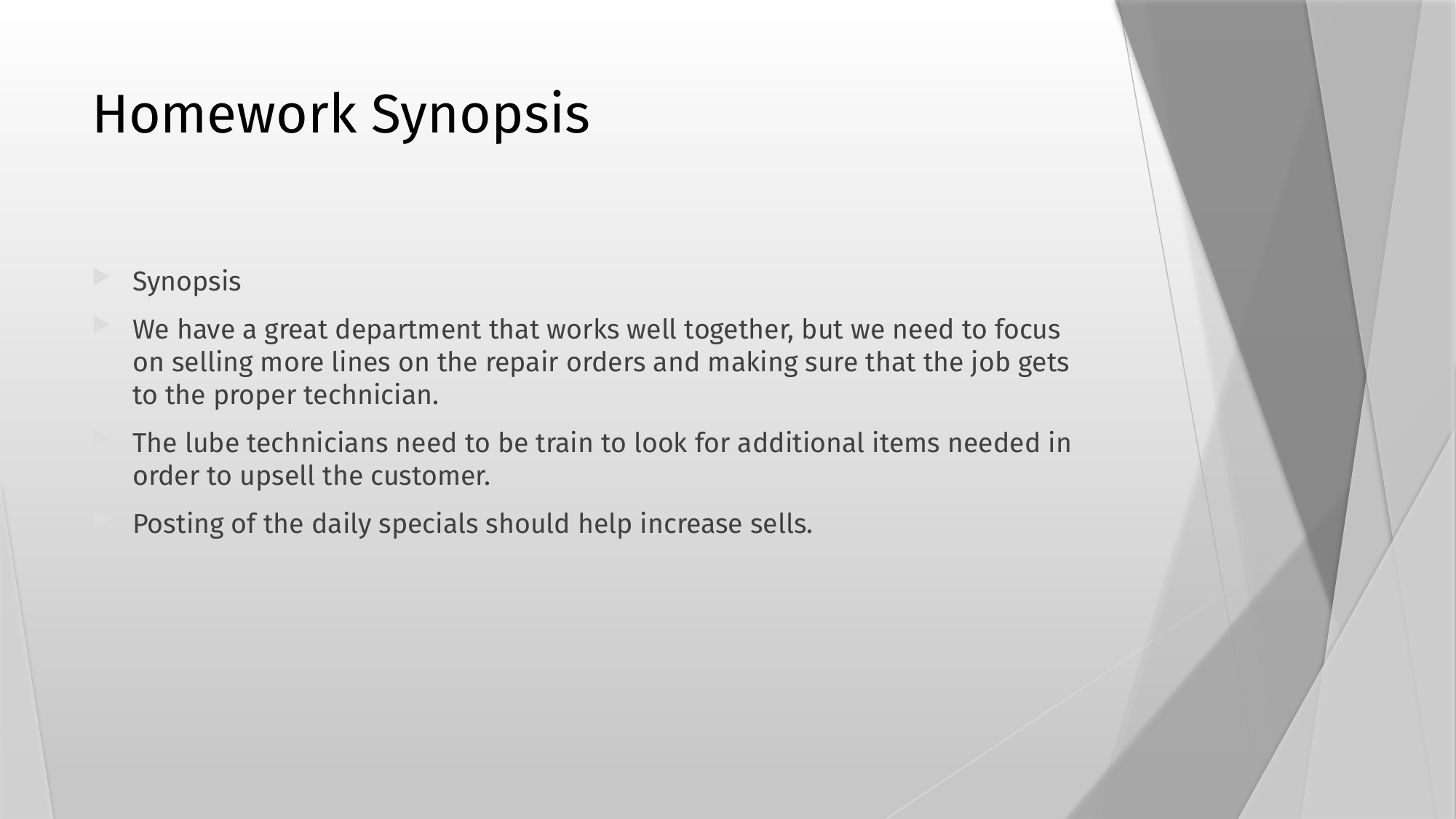

# Homework Synopsis
Synopsis
We have a great department that works well together, but we need to focus on selling more lines on the repair orders and making sure that the job gets to the proper technician.
The lube technicians need to be train to look for additional items needed in order to upsell the customer.
Posting of the daily specials should help increase sells.